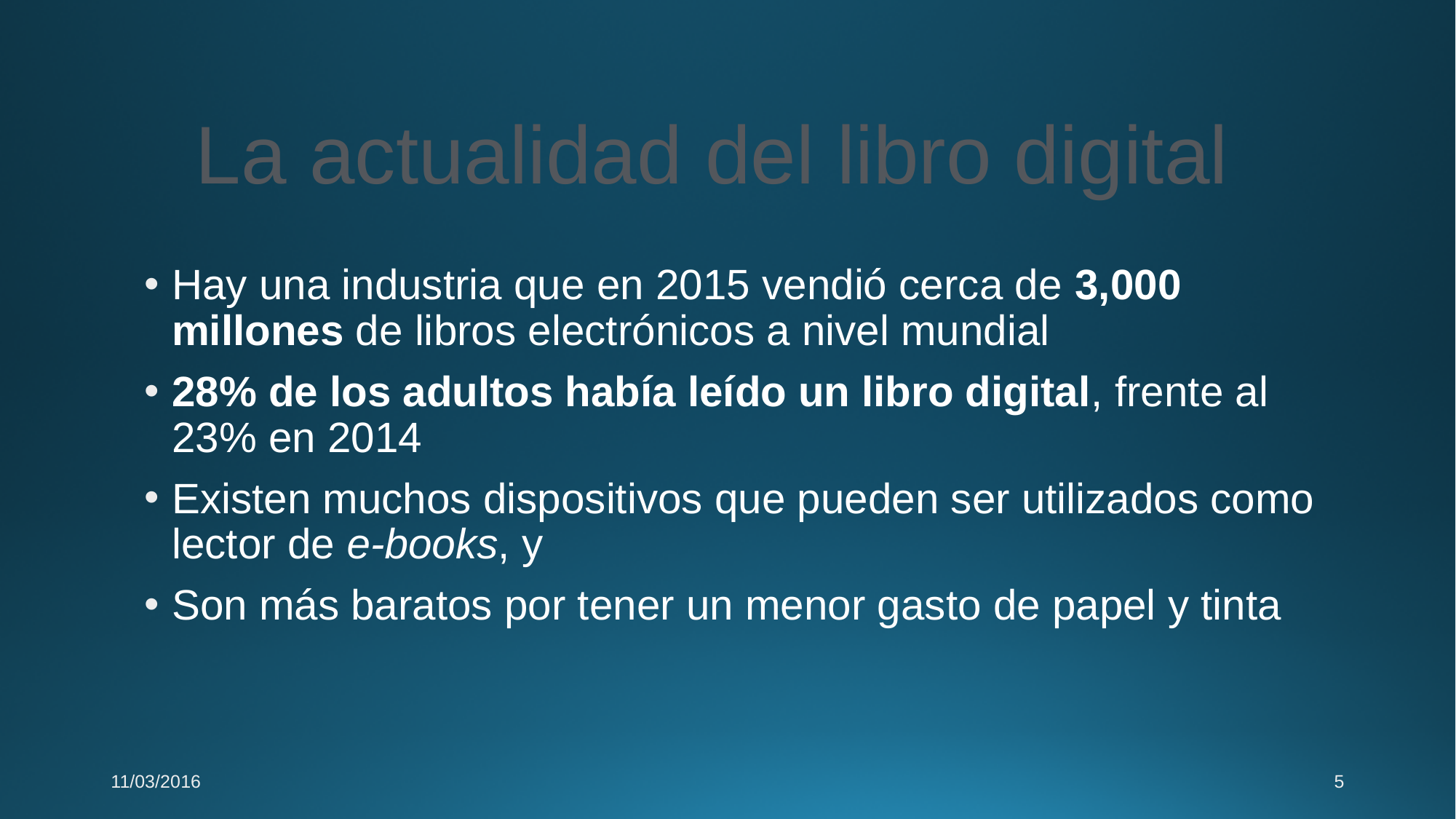

La actualidad del libro digital
Hay una industria que en 2015 vendió cerca de 3,000 millones de libros electrónicos a nivel mundial
28% de los adultos había leído un libro digital, frente al 23% en 2014
Existen muchos dispositivos que pueden ser utilizados como lector de e-books, y
Son más baratos por tener un menor gasto de papel y tinta

11/03/2016

5